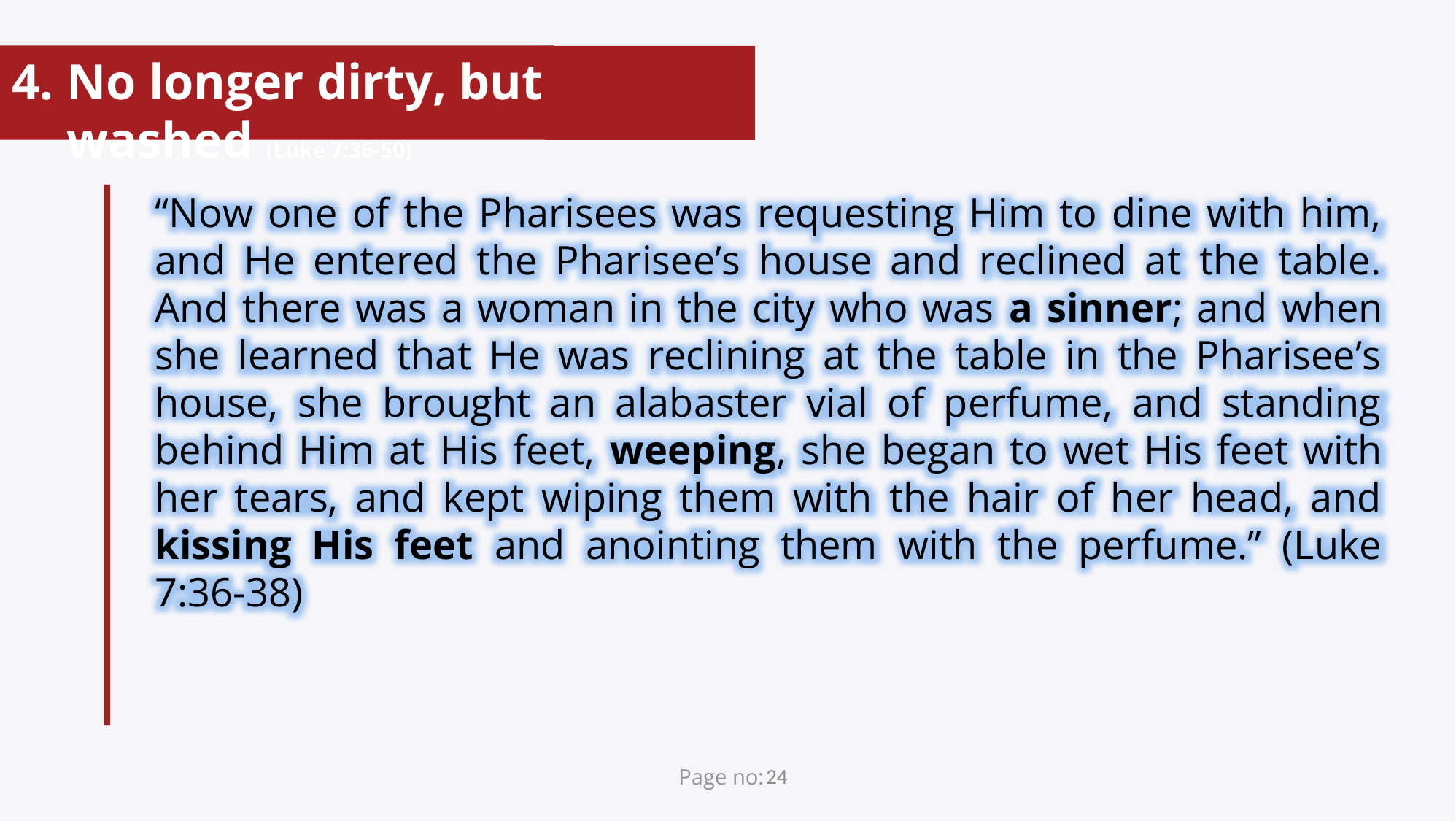

No longer dirty, but washed (Luke 7:36-50)

“Now one of the Pharisees was requesting Him to dine with him, and He entered the Pharisee’s house and reclined at the table. And there was a woman in the city who was a sinner; and when she learned that He was reclining at the table in the Pharisee’s house, she brought an alabaster vial of perfume, and standing behind Him at His feet, weeping, she began to wet His feet with her tears, and kept wiping them with the hair of her head, and kissing His feet and anointing them with the perfume.” (Luke 7:36-38)